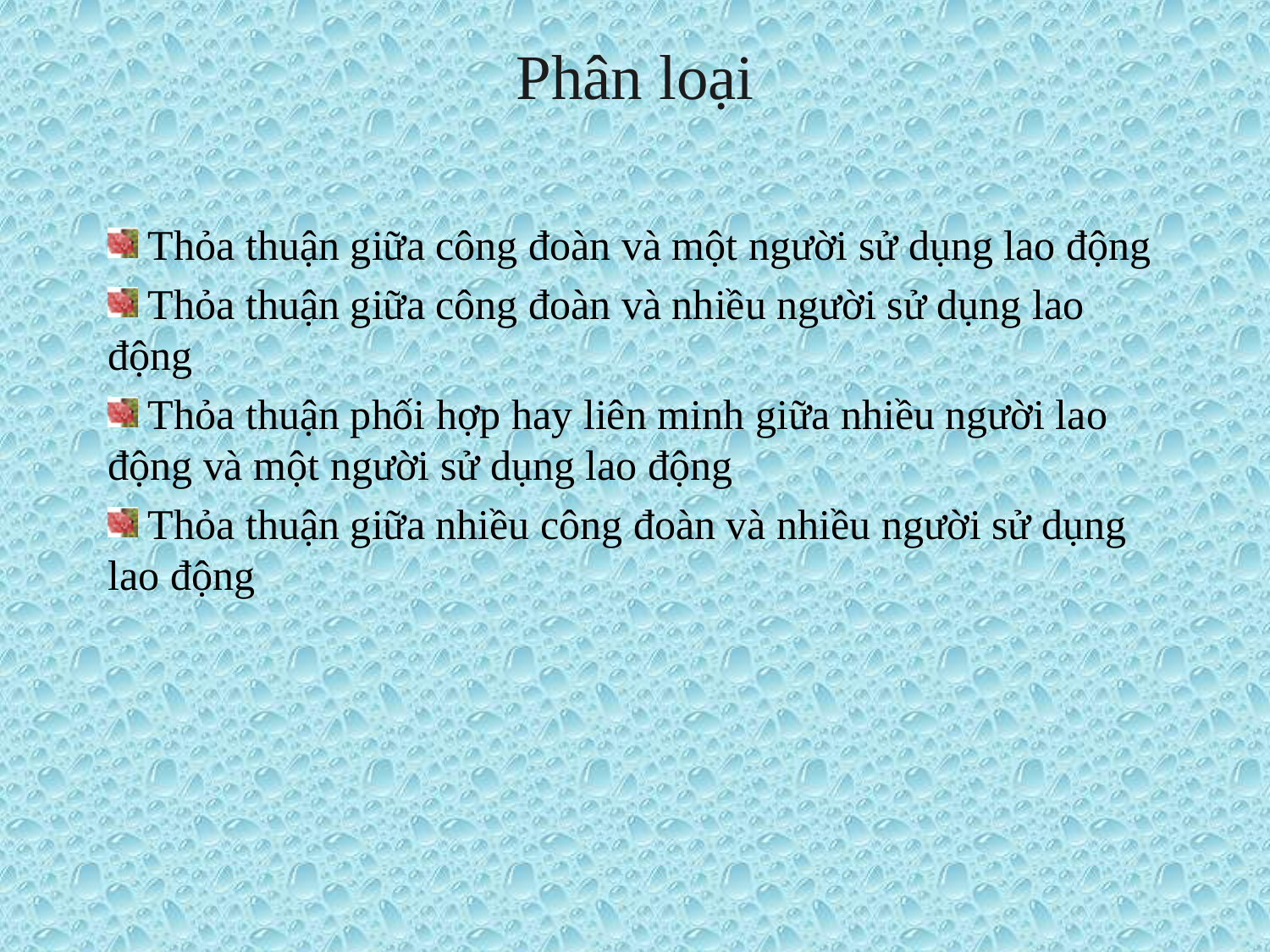

# Phân loại
 Thỏa thuận giữa công đoàn và một người sử dụng lao động
 Thỏa thuận giữa công đoàn và nhiều người sử dụng lao động
 Thỏa thuận phối hợp hay liên minh giữa nhiều người lao động và một người sử dụng lao động
 Thỏa thuận giữa nhiều công đoàn và nhiều người sử dụng lao động